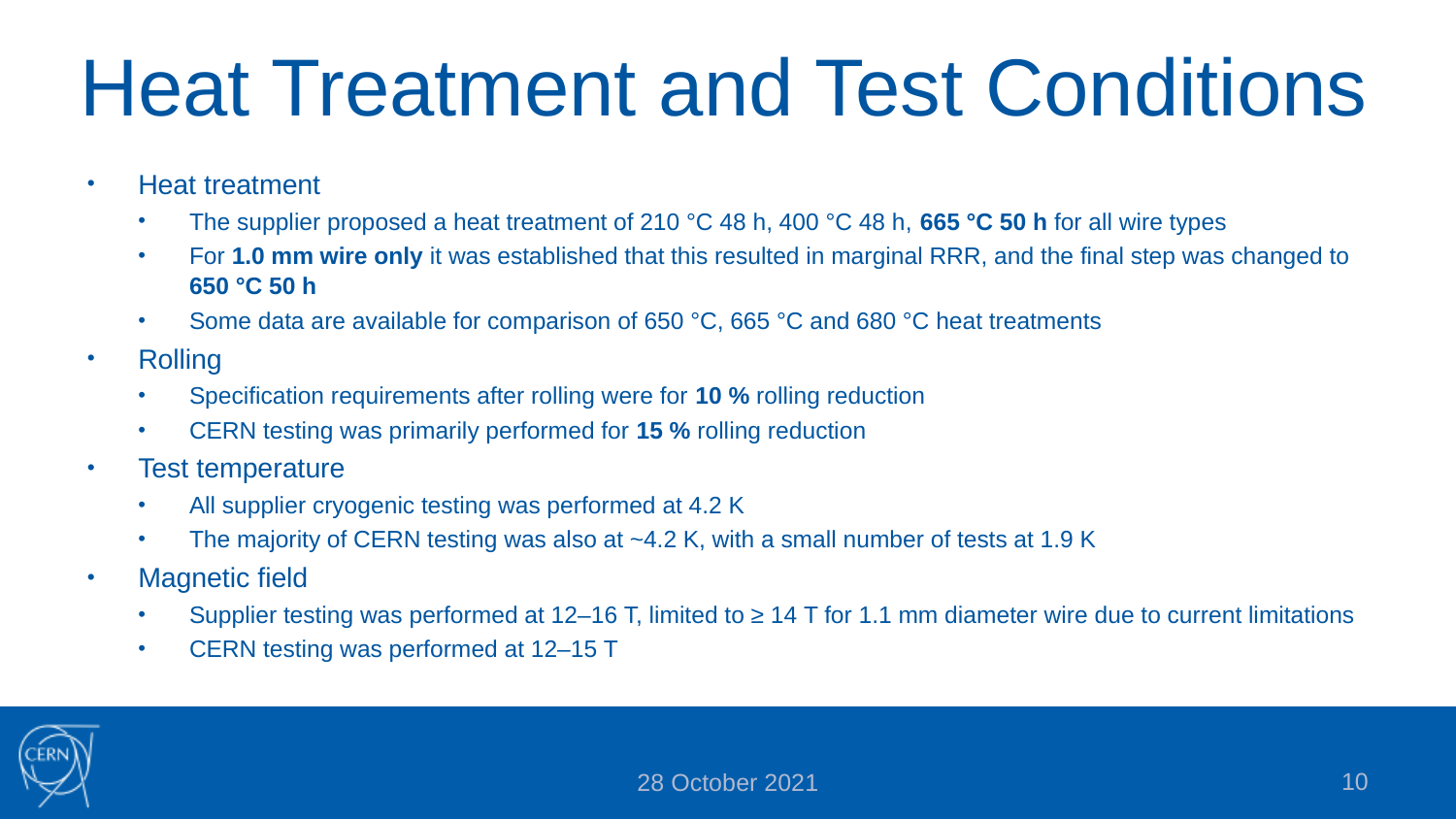

# Heat Treatment and Test Conditions
Heat treatment
The supplier proposed a heat treatment of 210 °C 48 h, 400 °C 48 h, 665 °C 50 h for all wire types
For 1.0 mm wire only it was established that this resulted in marginal RRR, and the final step was changed to 650 °C 50 h
Some data are available for comparison of 650 °C, 665 °C and 680 °C heat treatments
Rolling
Specification requirements after rolling were for 10 % rolling reduction
CERN testing was primarily performed for 15 % rolling reduction
Test temperature
All supplier cryogenic testing was performed at 4.2 K
The majority of CERN testing was also at ~4.2 K, with a small number of tests at 1.9 K
Magnetic field
Supplier testing was performed at 12–16 T, limited to ≥ 14 T for 1.1 mm diameter wire due to current limitations
CERN testing was performed at 12–15 T
10
28 October 2021